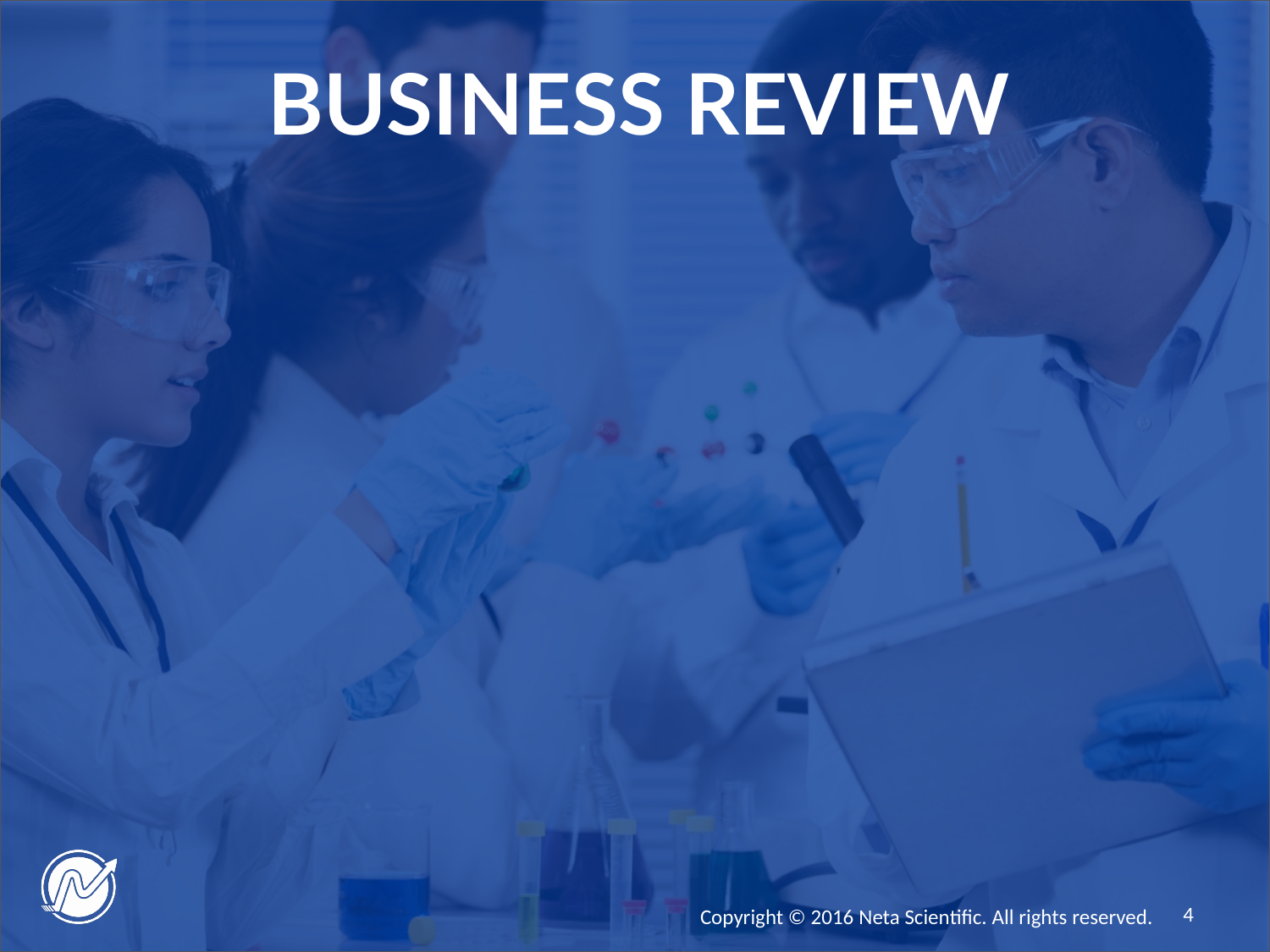

# Business review

4
Copyright © 2016 Neta Scientific. All rights reserved.